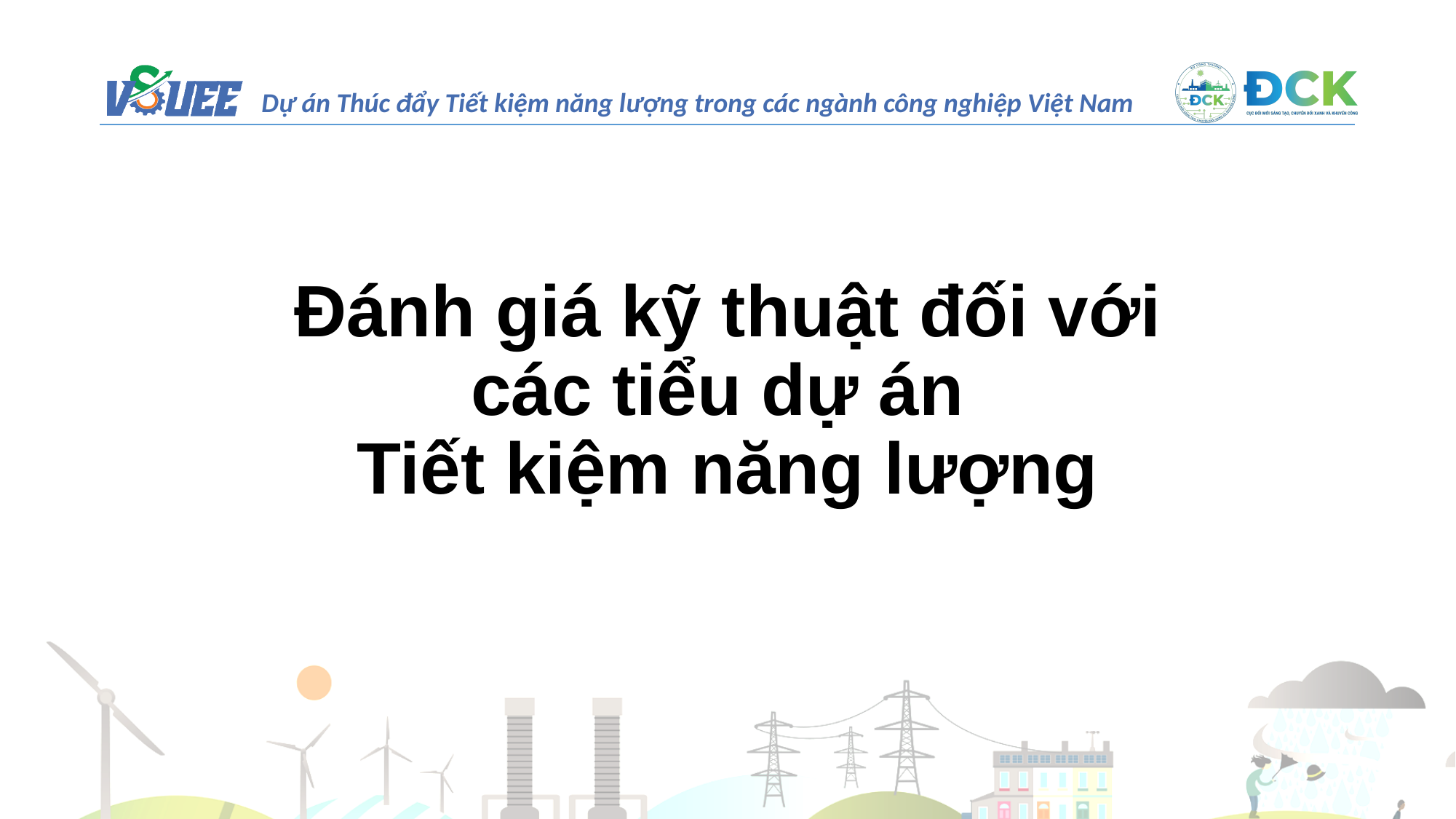

Đánh giá kỹ thuật đối với các tiểu dự án
Tiết kiệm năng lượng